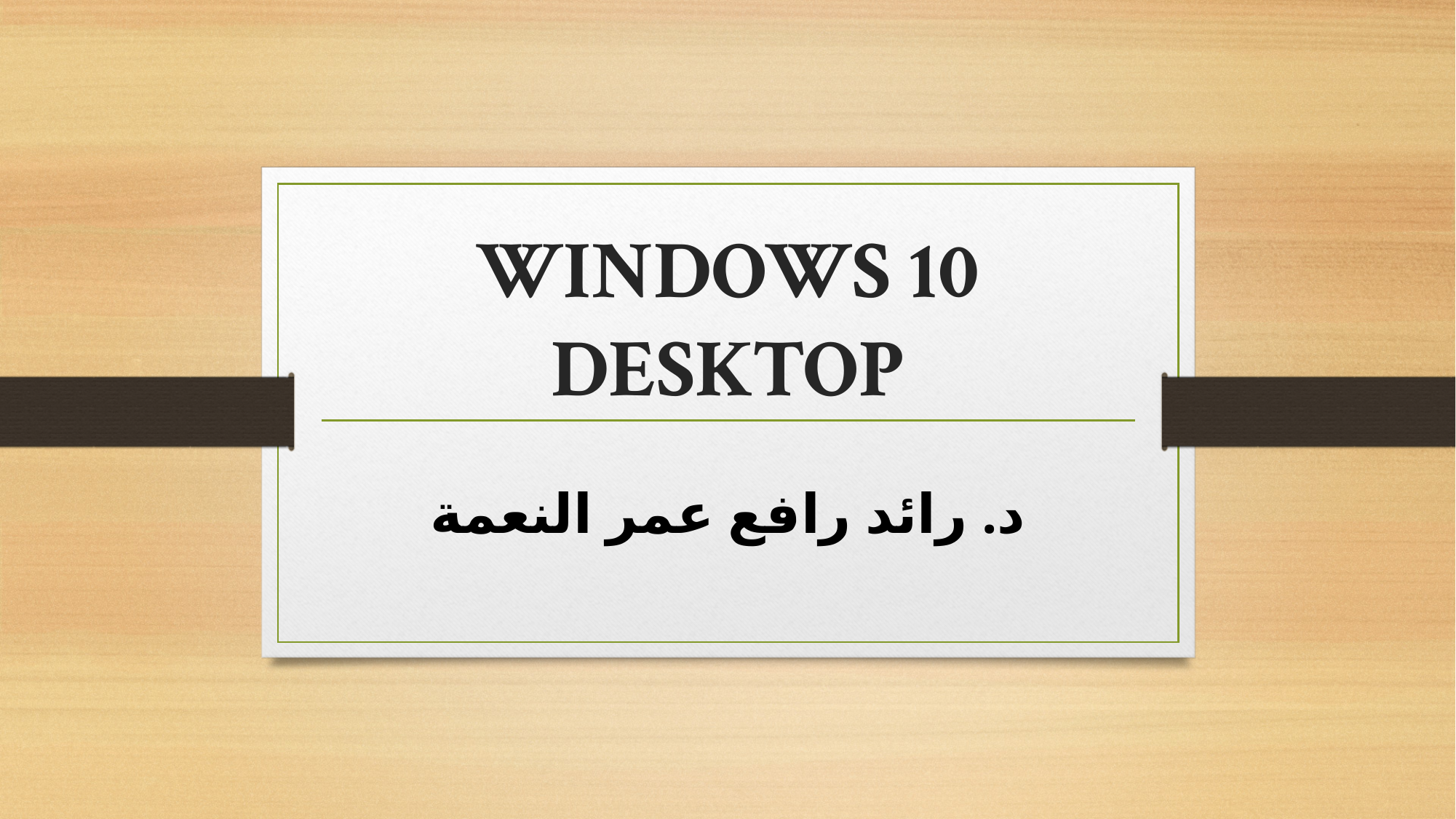

# WINDOWS 10 DESKTOP
د. رائد رافع عمر النعمة